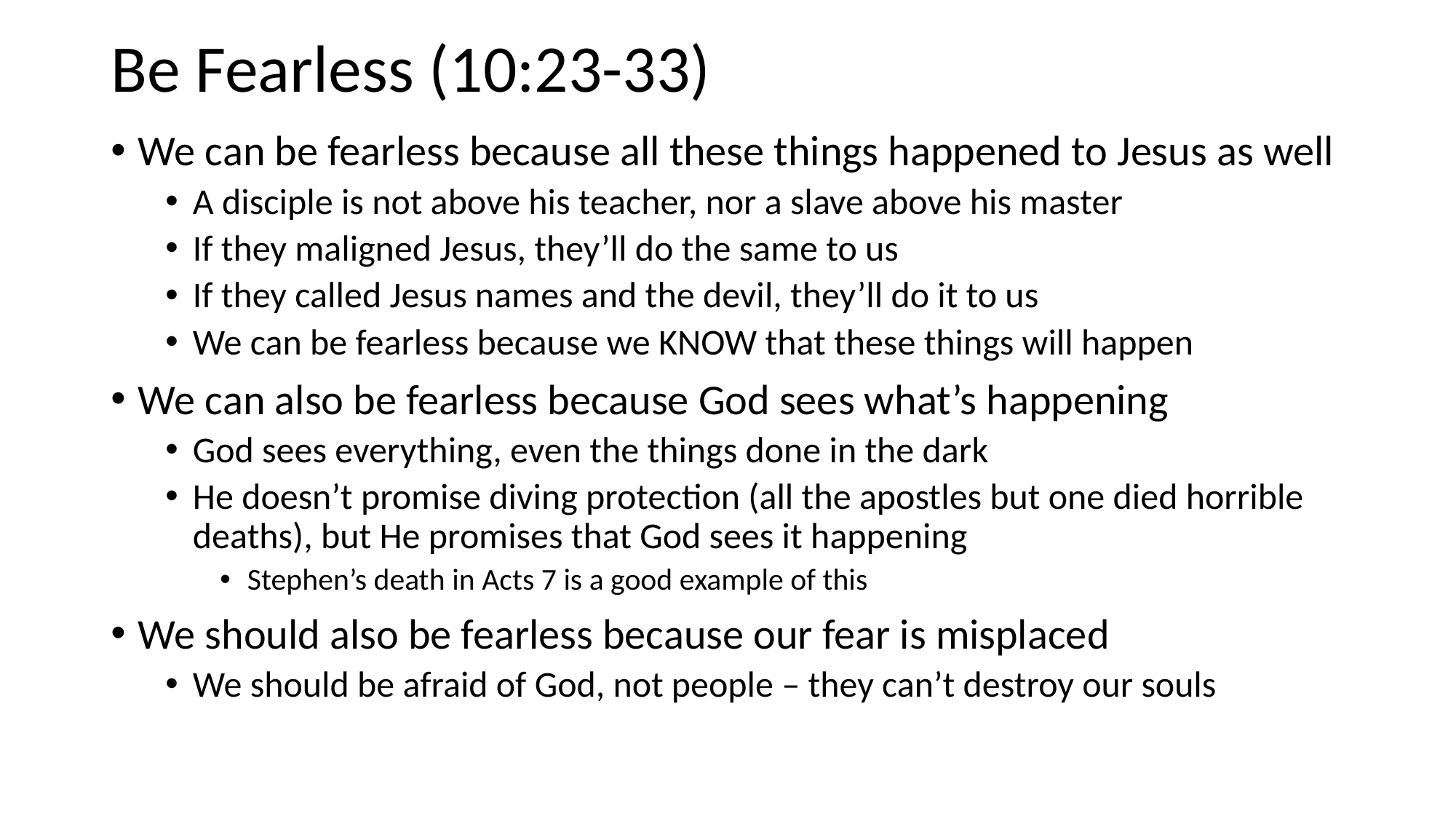

# Be Fearless (10:23-33)
We can be fearless because all these things happened to Jesus as well
A disciple is not above his teacher, nor a slave above his master
If they maligned Jesus, they’ll do the same to us
If they called Jesus names and the devil, they’ll do it to us
We can be fearless because we KNOW that these things will happen
We can also be fearless because God sees what’s happening
God sees everything, even the things done in the dark
He doesn’t promise diving protection (all the apostles but one died horrible deaths), but He promises that God sees it happening
Stephen’s death in Acts 7 is a good example of this
We should also be fearless because our fear is misplaced
We should be afraid of God, not people – they can’t destroy our souls